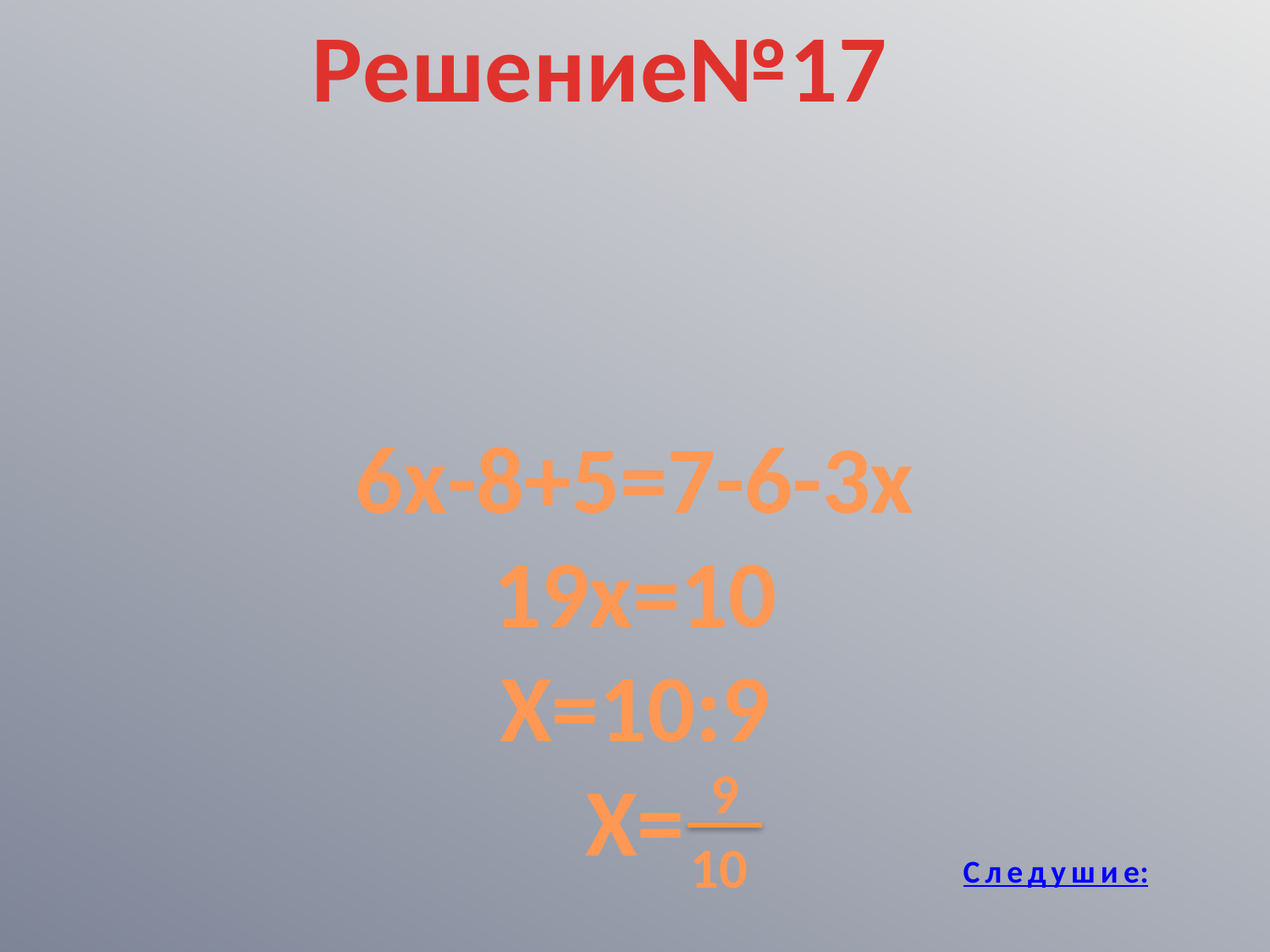

Решение№17
6х-8+5=7-6-3х
19х=10
Х=10:9
Х=
9
10
Следушие: